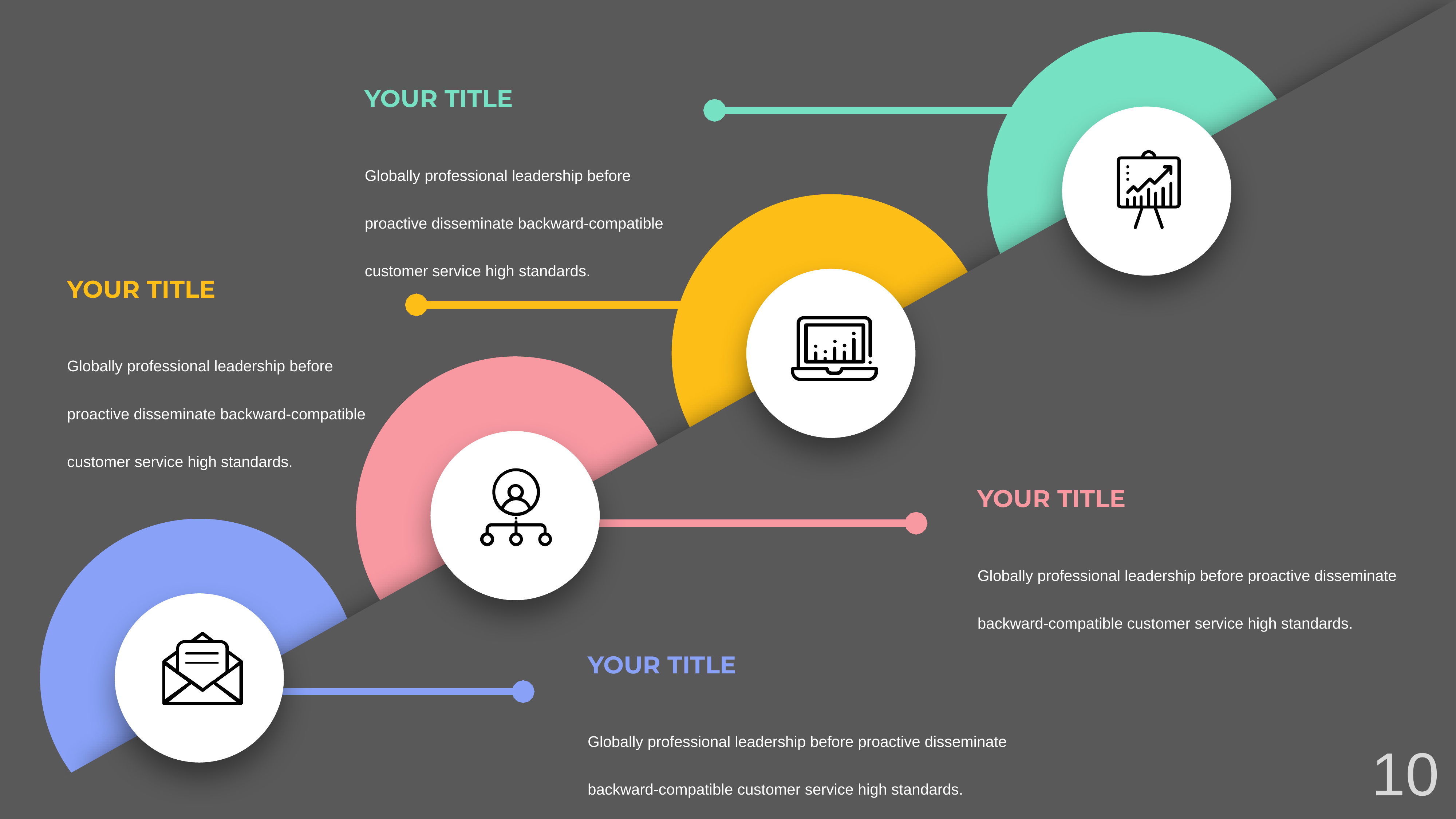

YOUR TITLE
Globally professional leadership before proactive disseminate backward-compatible customer service high standards.

YOUR TITLE
Globally professional leadership before proactive disseminate backward-compatible customer service high standards.

YOUR TITLE
Globally professional leadership before proactive disseminate backward-compatible customer service high standards.

YOUR TITLE
Globally professional leadership before proactive disseminate backward-compatible customer service high standards.

10.